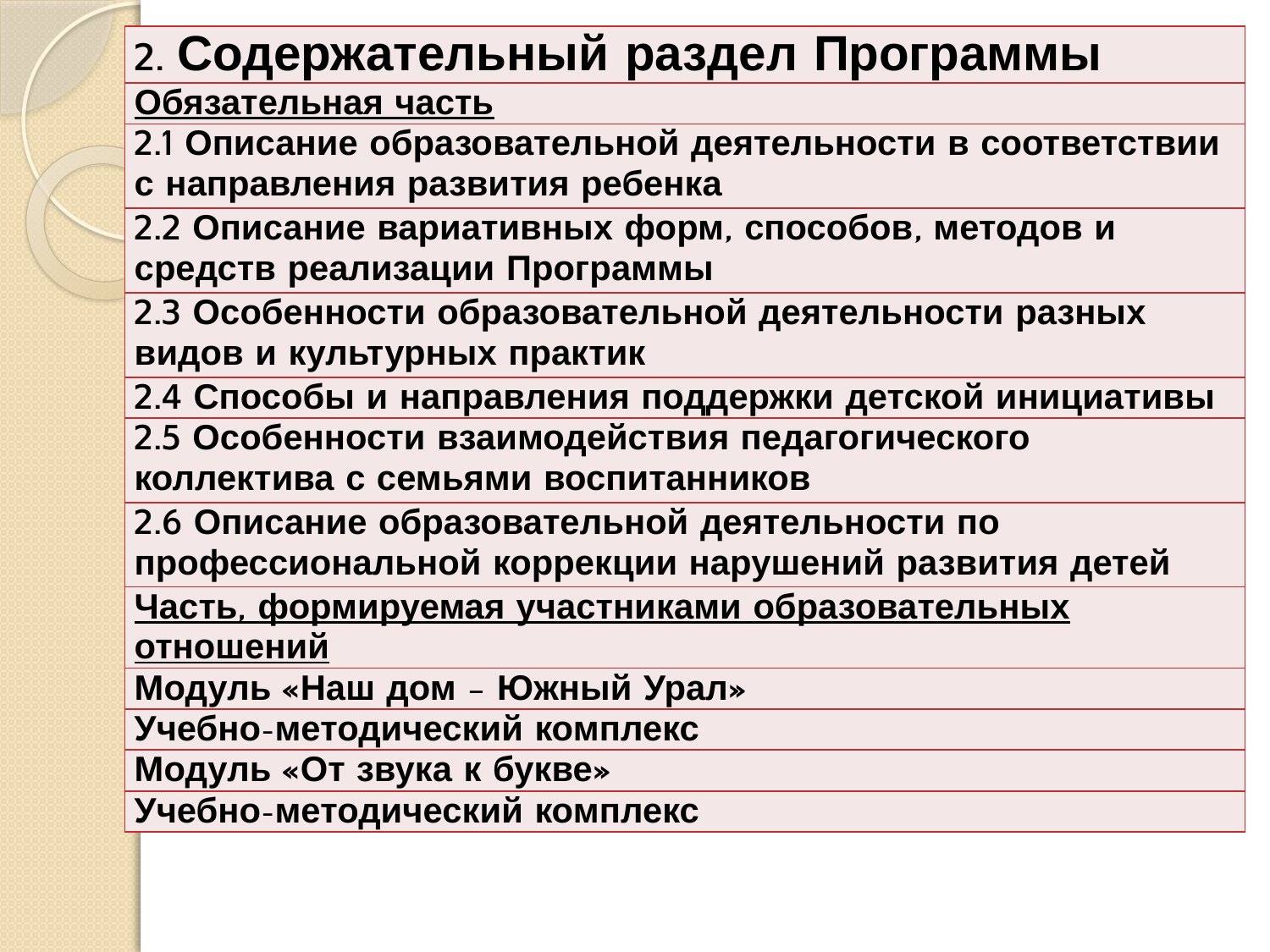

| 2. Содержательный раздел Программы |
| --- |
| Обязательная часть |
| 2.1 Описание образовательной деятельности в соответствии с направления развития ребенка |
| 2.2 Описание вариативных форм, способов, методов и средств реализации Программы |
| 2.3 Особенности образовательной деятельности разных видов и культурных практик |
| 2.4 Способы и направления поддержки детской инициативы |
| 2.5 Особенности взаимодействия педагогического коллектива с семьями воспитанников |
| 2.6 Описание образовательной деятельности по профессиональной коррекции нарушений развития детей |
| Часть, формируемая участниками образовательных отношений |
| Модуль «Наш дом – Южный Урал» |
| Учебно-методический комплекс |
| Модуль «От звука к букве» |
| Учебно-методический комплекс |
#